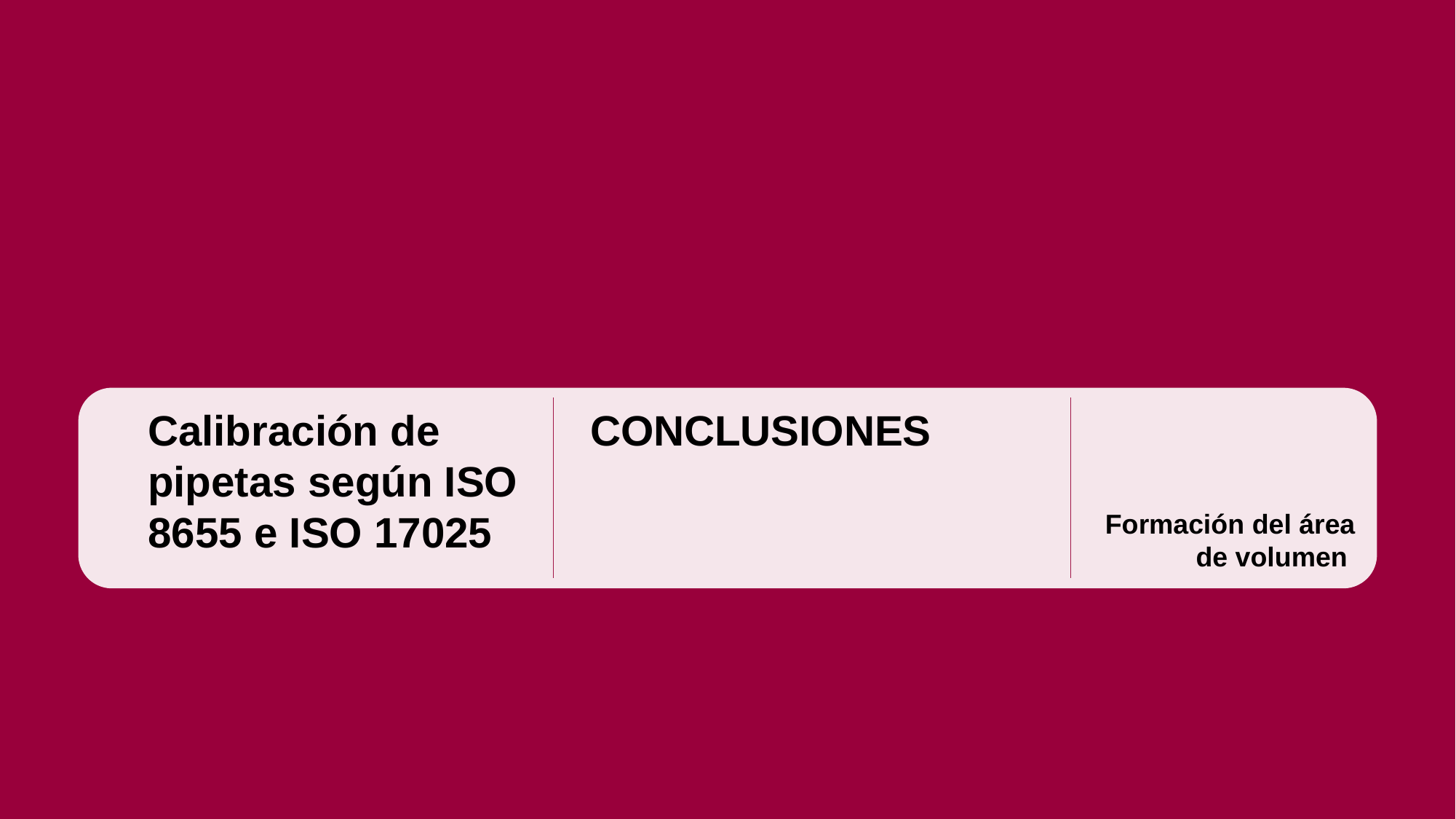

Calibración de pipetas según ISO 8655 e ISO 17025
CONCLUSIONES
Formación del área de volumen